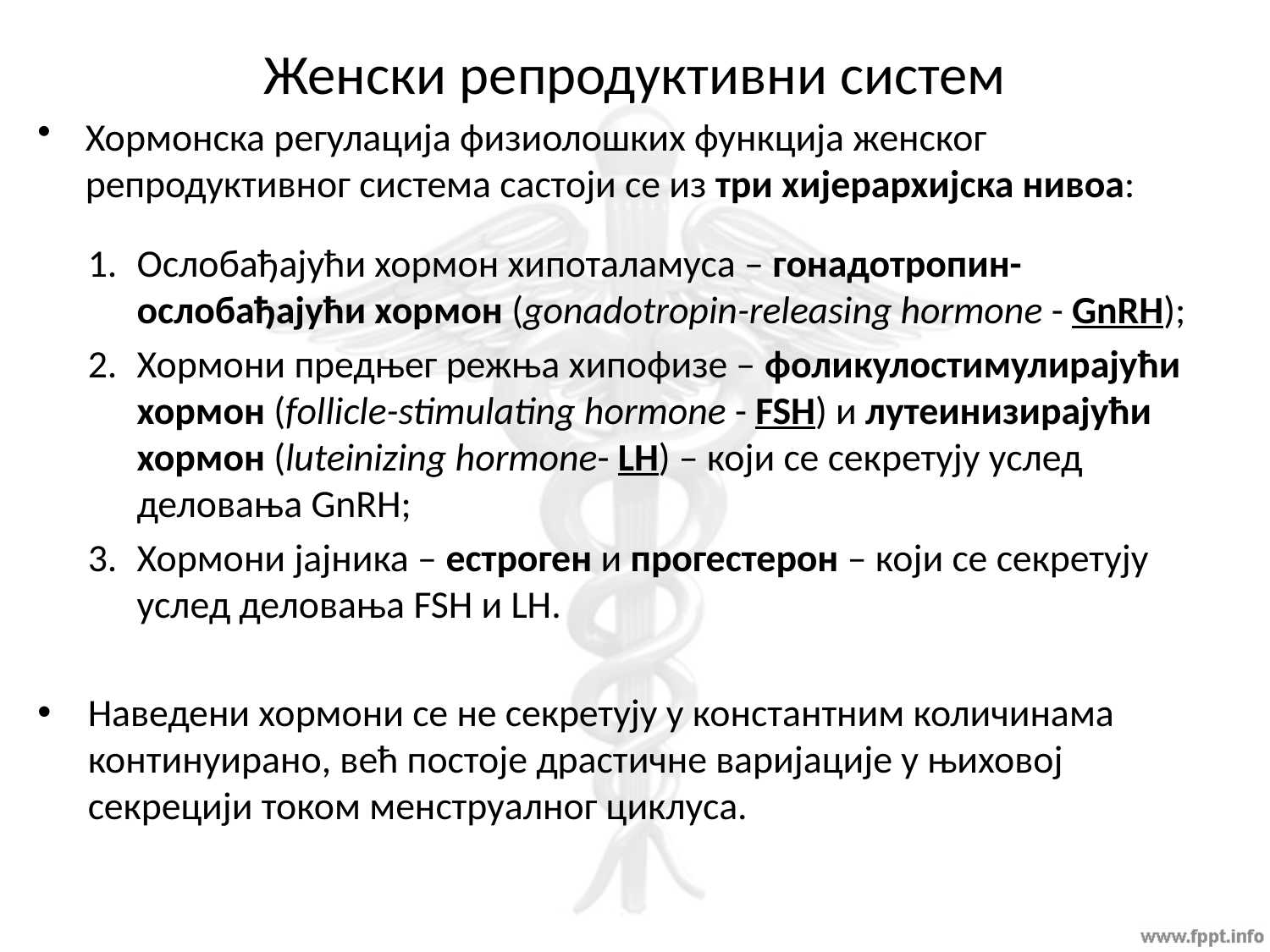

# Женски репродуктивни систем
Хормонска регулација физиолошких функција женског репродуктивног система састоји се из три хијерархијска нивоа:

Ослобађајући хормон хипоталамуса – гонадотропин-ослобађајући хормон (gonadotropin-releasing hormone - GnRH);
Хормони предњег режња хипофизе – фоликулостимулирајући хормон (follicle-stimulating hormone - FSH) и лутеинизирајући хормон (luteinizing hormone- LH) – који се секретују услед деловања GnRH;
Хормони јајника – естроген и прогестерон – који се секретују услед деловања FSH и LH.

Наведени хормони се не секретују у константним количинама континуирано, већ постоје драстичне варијације у њиховој секрецији током менструалног циклуса.